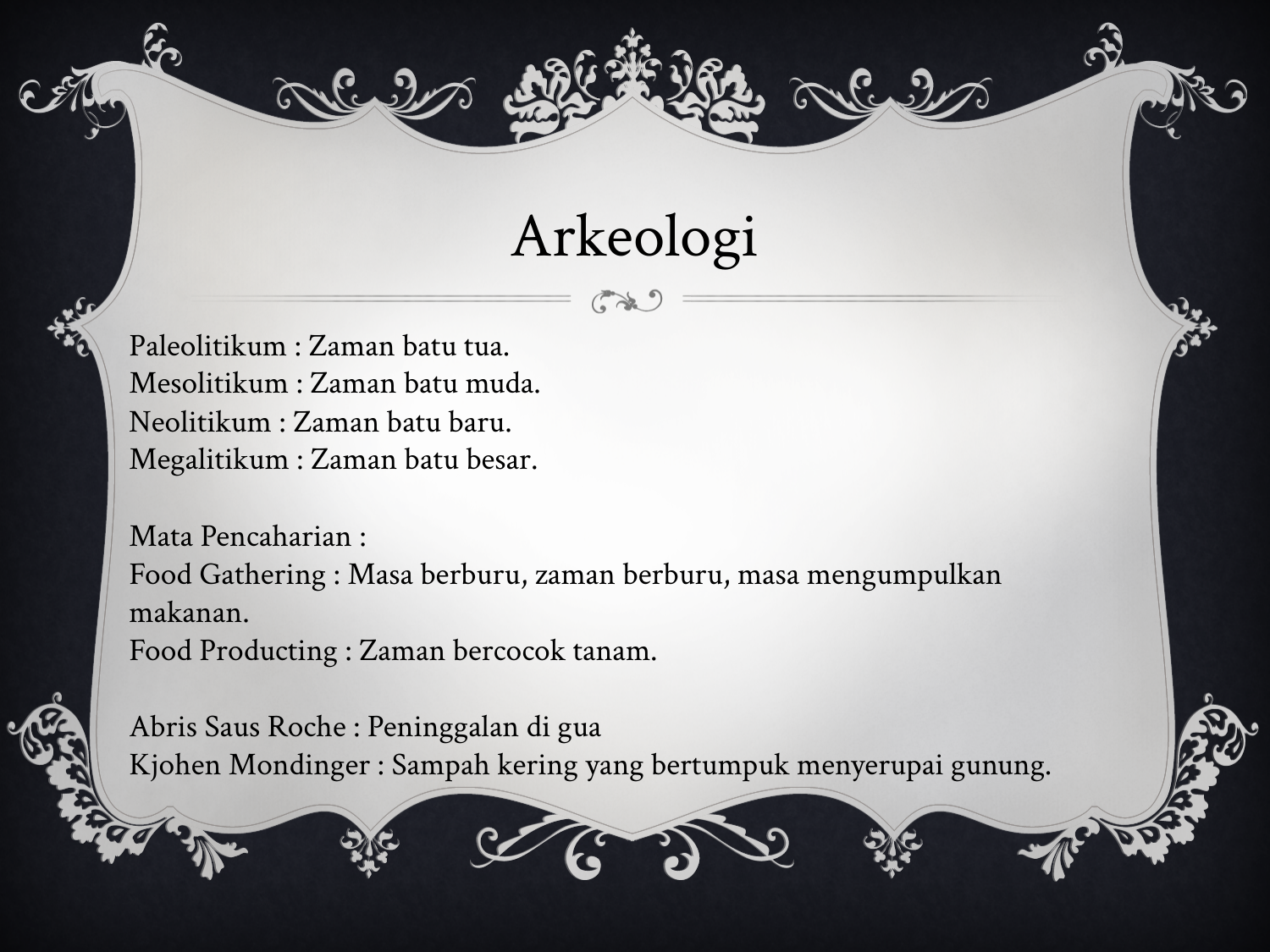

# Arkeologi
Paleolitikum : Zaman batu tua.
Mesolitikum : Zaman batu muda.
Neolitikum : Zaman batu baru.
Megalitikum : Zaman batu besar.

Mata Pencaharian :
Food Gathering : Masa berburu, zaman berburu, masa mengumpulkan makanan.
Food Producting : Zaman bercocok tanam.

Abris Saus Roche : Peninggalan di gua
Kjohen Mondinger : Sampah kering yang bertumpuk menyerupai gunung.